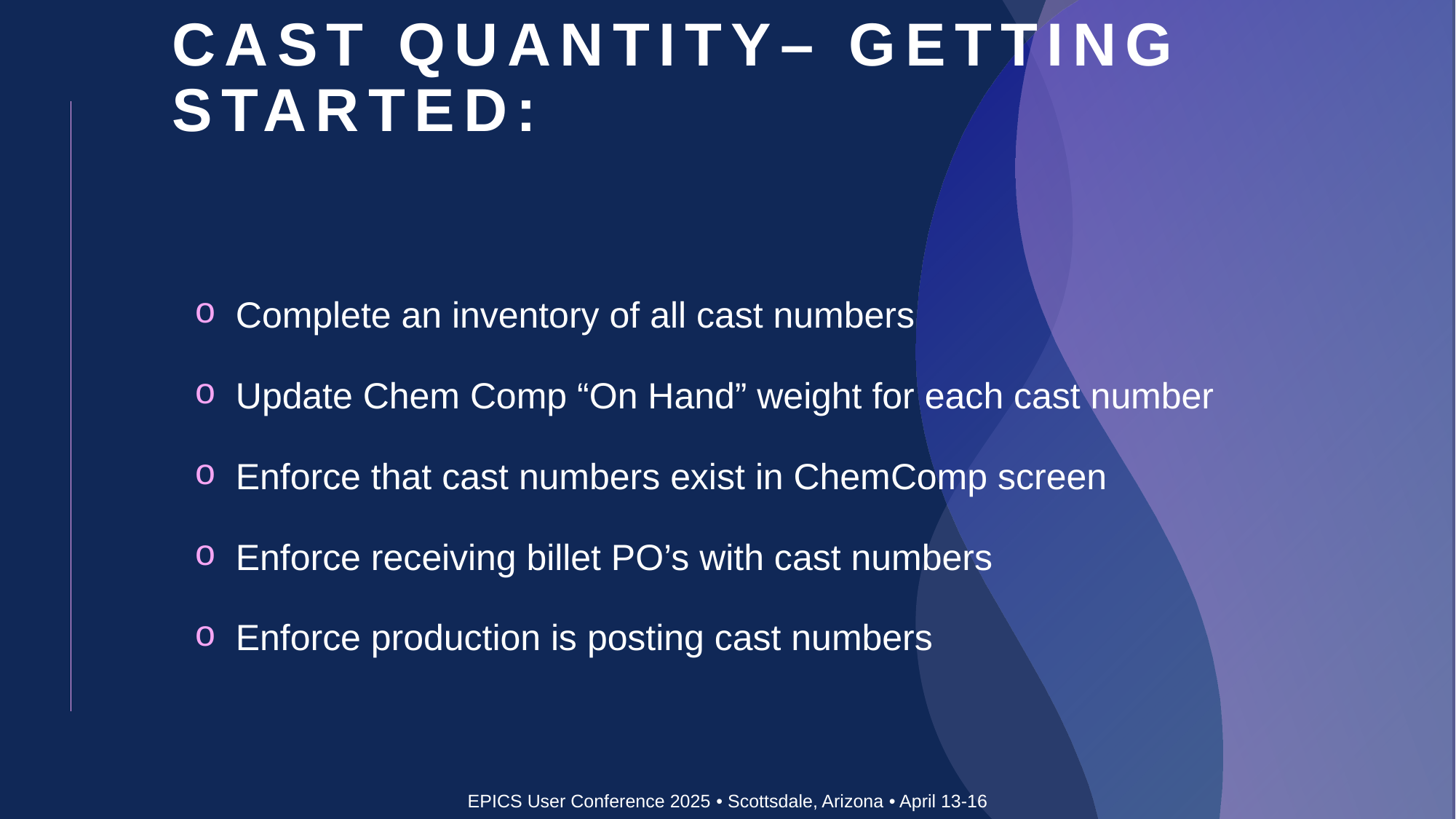

# Cast Quantity– Getting Started:
Complete an inventory of all cast numbers
Update Chem Comp “On Hand” weight for each cast number
Enforce that cast numbers exist in ChemComp screen
Enforce receiving billet PO’s with cast numbers
Enforce production is posting cast numbers